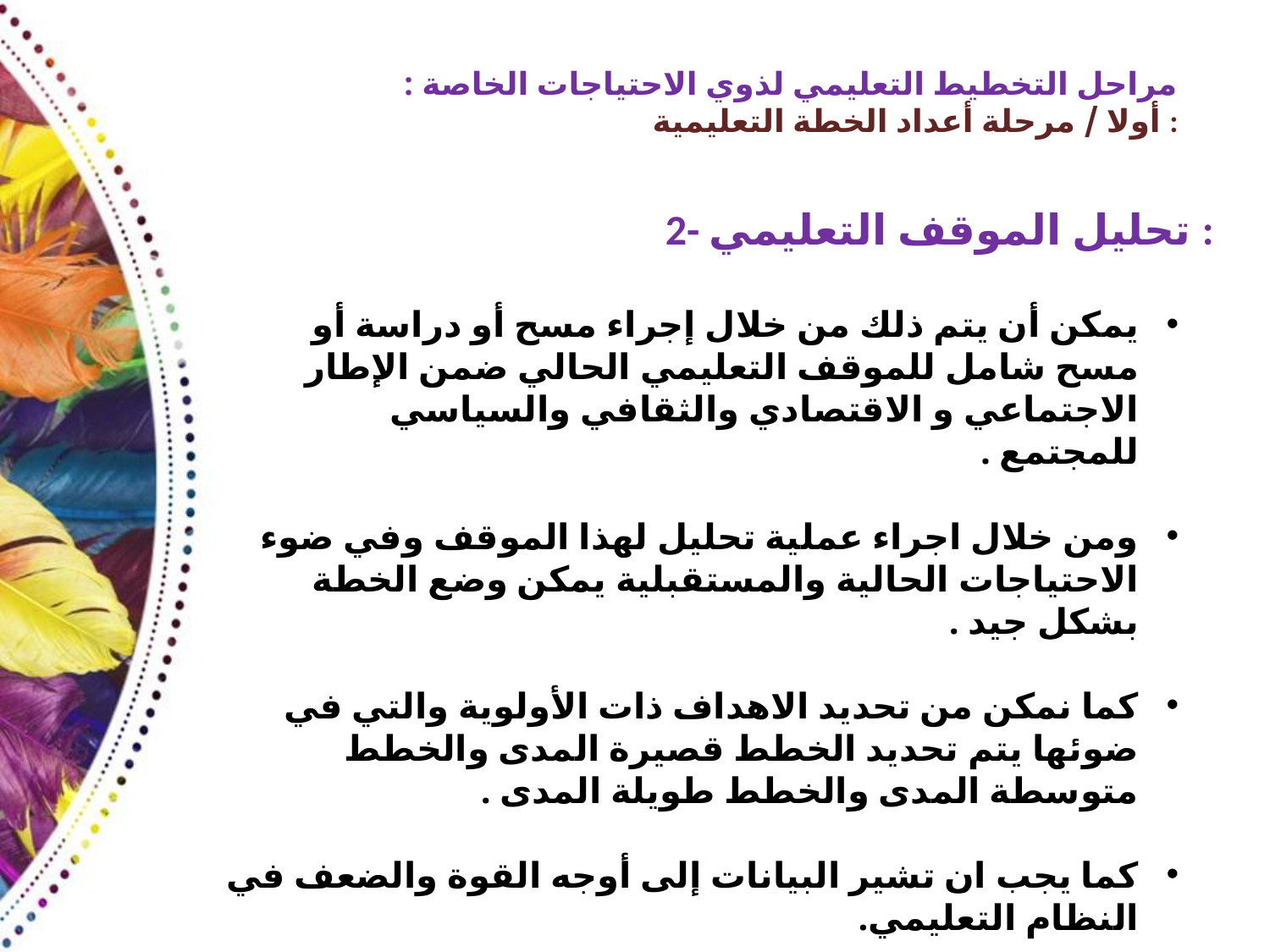

# مراحل التخطيط التعليمي لذوي الاحتياجات الخاصة : أولا / مرحلة أعداد الخطة التعليمية :
2- تحليل الموقف التعليمي :
يمكن أن يتم ذلك من خلال إجراء مسح أو دراسة أو مسح شامل للموقف التعليمي الحالي ضمن الإطار الاجتماعي و الاقتصادي والثقافي والسياسي للمجتمع .

ومن خلال اجراء عملية تحليل لهذا الموقف وفي ضوء الاحتياجات الحالية والمستقبلية يمكن وضع الخطة بشكل جيد .

كما نمكن من تحديد الاهداف ذات الأولوية والتي في ضوئها يتم تحديد الخطط قصيرة المدى والخطط متوسطة المدى والخطط طويلة المدى .

كما يجب ان تشير البيانات إلى أوجه القوة والضعف في النظام التعليمي.